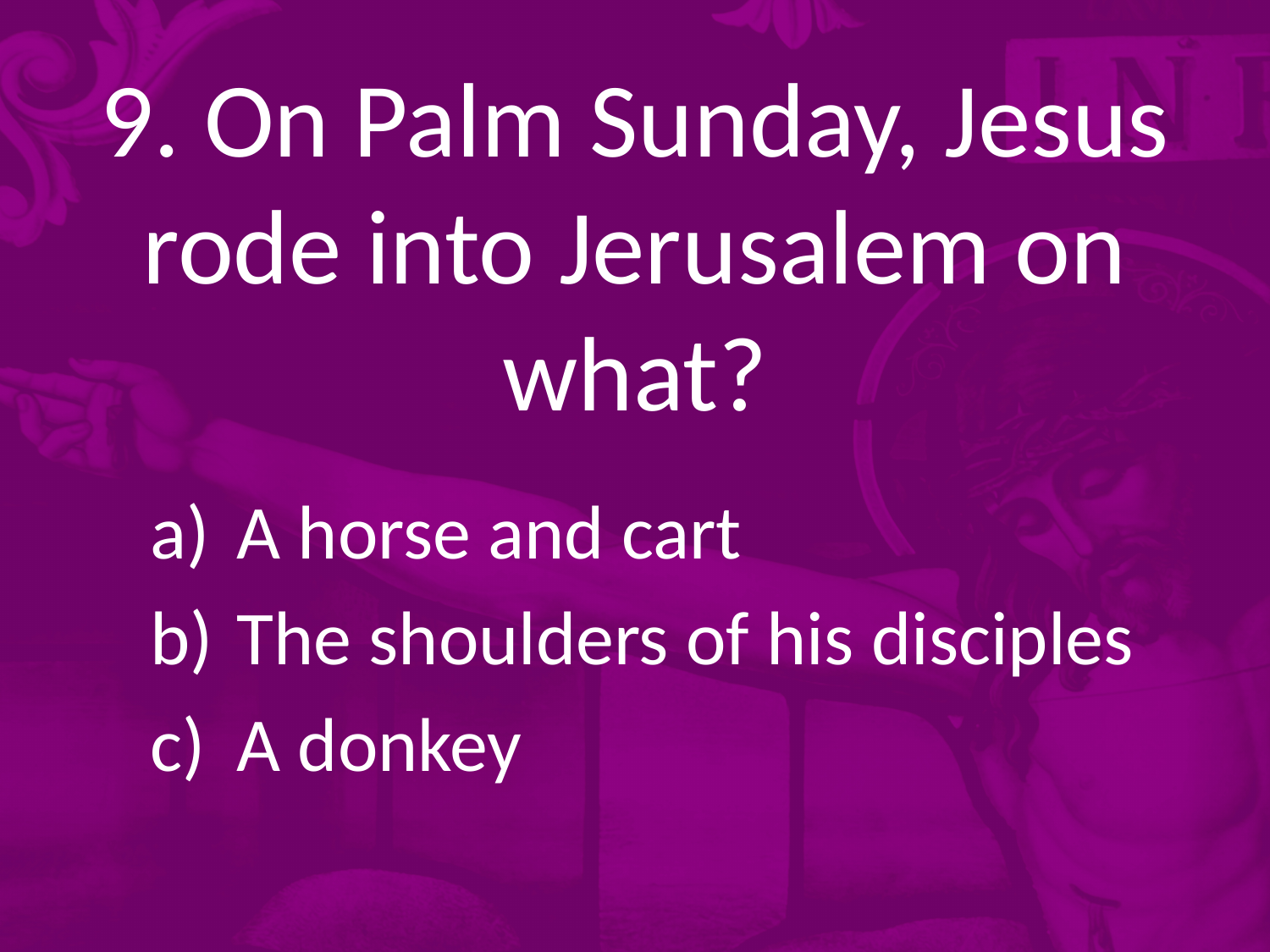

# 9. On Palm Sunday, Jesus rode into Jerusalem on what?
 A horse and cart
 The shoulders of his disciples
 A donkey